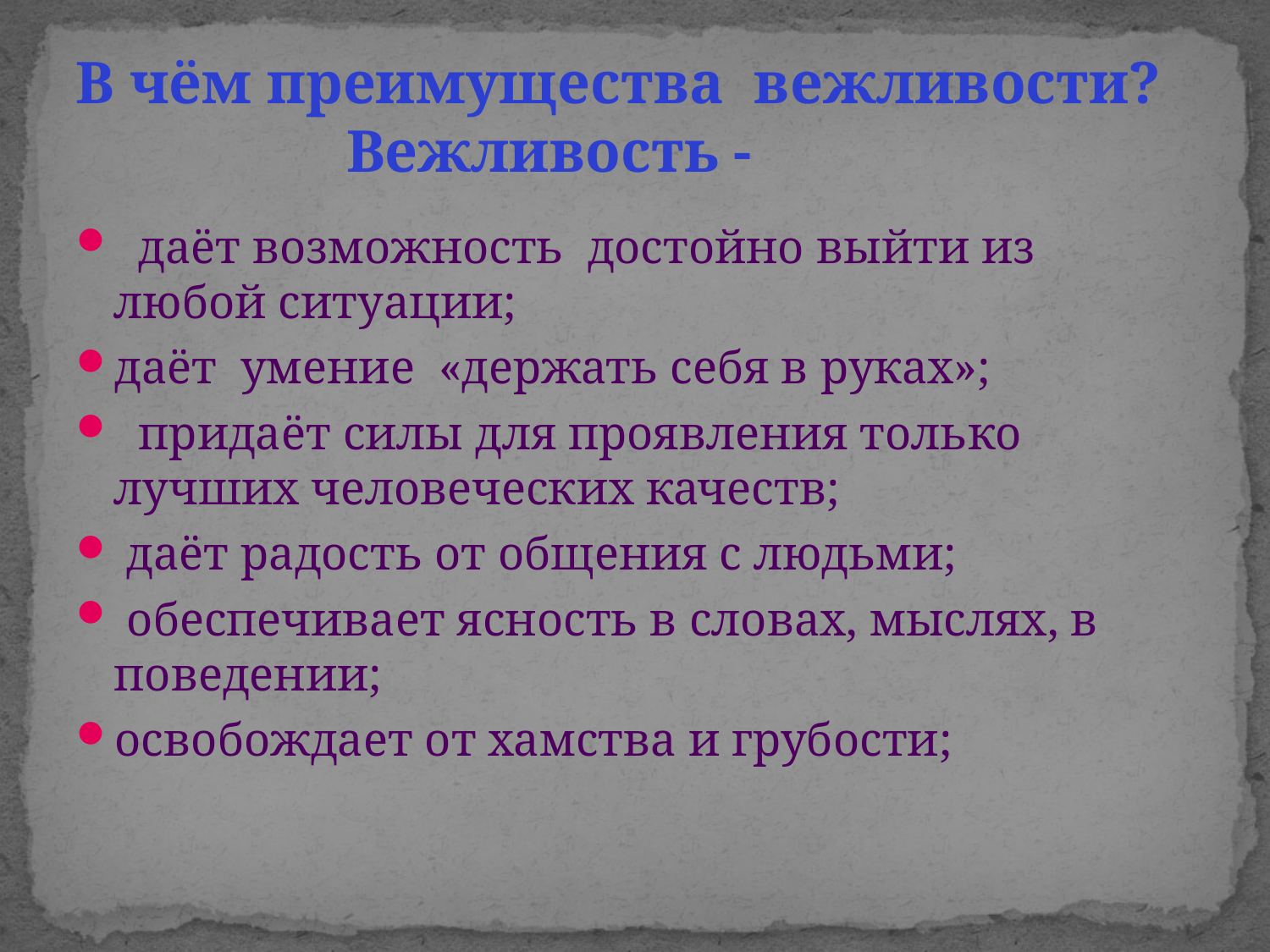

# В чём преимущества  вежливости? Вежливость -
  даёт возможность  достойно выйти из любой ситуации;
даёт  умение  «держать себя в руках»;
  придаёт силы для проявления только лучших человеческих качеств;
 даёт радость от общения с людьми;
 обеспечивает ясность в словах, мыслях, в поведении;
освобождает от хамства и грубости;